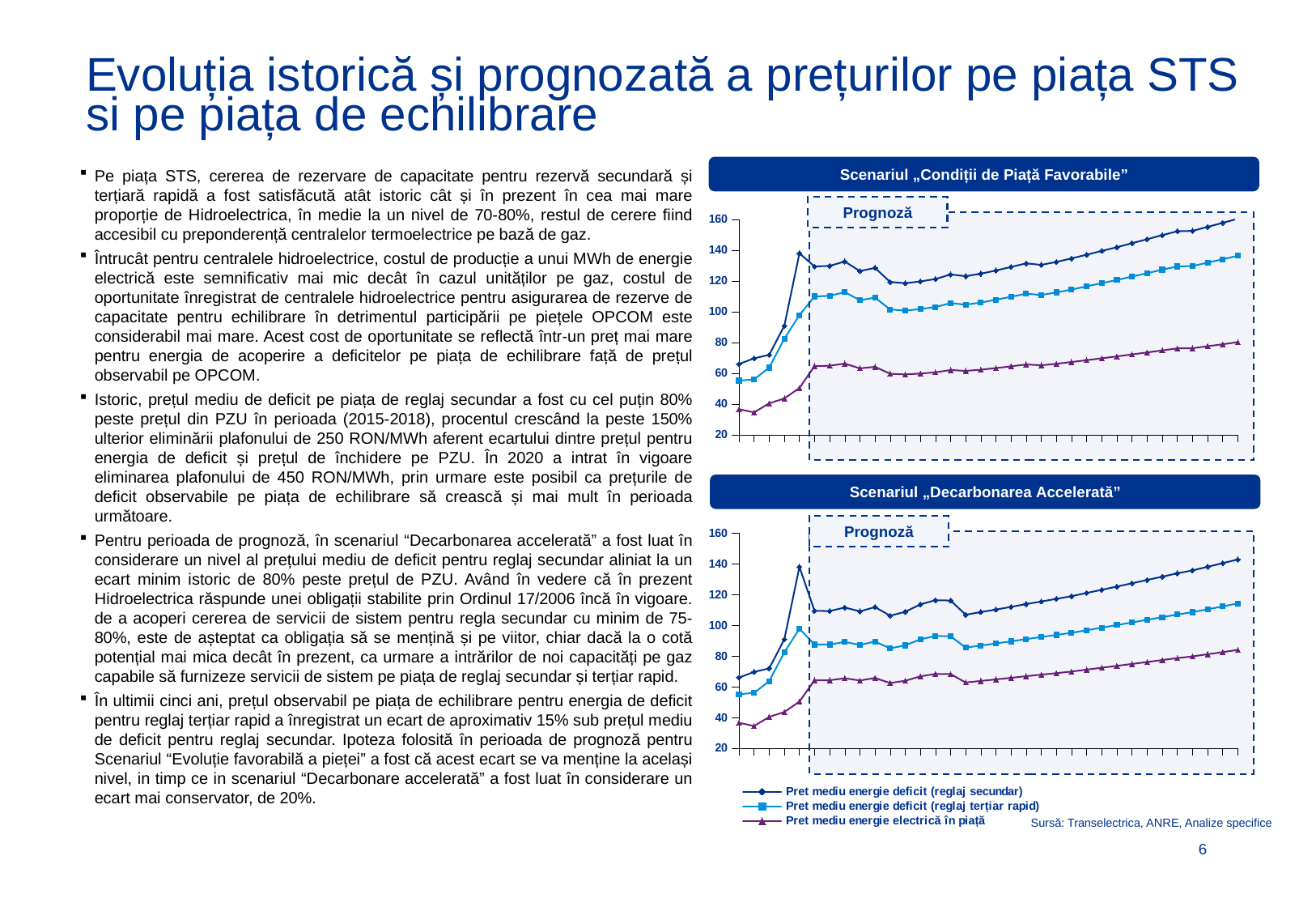

# Evoluția istorică și prognozată a prețurilor pe piața STS si pe piața de echilibrare
Pe piața STS, cererea de rezervare de capacitate pentru rezervă secundară și terțiară rapidă a fost satisfăcută atât istoric cât și în prezent în cea mai mare proporție de Hidroelectrica, în medie la un nivel de 70-80%, restul de cerere fiind accesibil cu preponderență centralelor termoelectrice pe bază de gaz.
Întrucât pentru centralele hidroelectrice, costul de producție a unui MWh de energie electrică este semnificativ mai mic decât în cazul unităților pe gaz, costul de oportunitate înregistrat de centralele hidroelectrice pentru asigurarea de rezerve de capacitate pentru echilibrare în detrimentul participării pe piețele OPCOM este considerabil mai mare. Acest cost de oportunitate se reflectă într-un preț mai mare pentru energia de acoperire a deficitelor pe piața de echilibrare față de prețul observabil pe OPCOM.
Istoric, prețul mediu de deficit pe piața de reglaj secundar a fost cu cel puțin 80% peste prețul din PZU în perioada (2015-2018), procentul crescând la peste 150% ulterior eliminării plafonului de 250 RON/MWh aferent ecartului dintre prețul pentru energia de deficit și prețul de închidere pe PZU. În 2020 a intrat în vigoare eliminarea plafonului de 450 RON/MWh, prin urmare este posibil ca prețurile de deficit observabile pe piața de echilibrare să crească și mai mult în perioada următoare.
Pentru perioada de prognoză, în scenariul “Decarbonarea accelerată” a fost luat în considerare un nivel al prețului mediu de deficit pentru reglaj secundar aliniat la un ecart minim istoric de 80% peste prețul de PZU. Având în vedere că în prezent Hidroelectrica răspunde unei obligații stabilite prin Ordinul 17/2006 încă în vigoare. de a acoperi cererea de servicii de sistem pentru regla secundar cu minim de 75-80%, este de așteptat ca obligația să se mențină și pe viitor, chiar dacă la o cotă potențial mai mica decât în prezent, ca urmare a intrărilor de noi capacități pe gaz capabile să furnizeze servicii de sistem pe piața de reglaj secundar și terțiar rapid.
În ultimii cinci ani, prețul observabil pe piața de echilibrare pentru energia de deficit pentru reglaj terțiar rapid a înregistrat un ecart de aproximativ 15% sub prețul mediu de deficit pentru reglaj secundar. Ipoteza folosită în perioada de prognoză pentru Scenariul “Evoluție favorabilă a pieței” a fost că acest ecart se va menține la același nivel, in timp ce in scenariul “Decarbonare accelerată” a fost luat în considerare un ecart mai conservator, de 20%.
Scenariul „Condiții de Piață Favorabile”

### Chart

| Category | Pret mediu energie deficit (reglaj secundar) | Pret mediu energie deficit (reglaj terțiar rapid) | Pret energie electrica |
|---|---|---|---|
| 2015 | 66.07303277635275 | 55.244044215143504 | 36.73790776152981 |
| 2016 | 69.7430245922895 | 56.080382957108704 | 34.604079451322704 |
| 2017 | 72.02692251750607 | 63.741134998769475 | 40.52012871872331 |
| 2018 | 90.91369395025518 | 82.49085756393228 | 43.687547007628666 |
| 2019 | 138.06339292016017 | 97.84329427632134 | 50.450982045013916 |
| 2020 | 129.4619267058699 | 110.04263769998941 | 64.73096335293495 |
| 2021 | 129.91635294178306 | 110.4289000005156 | 64.95817647089153 |
| 2022 | 132.71255829083864 | 112.80567454721285 | 66.35627914541932 |
| 2023 | 126.54828511765014 | 107.56604235000262 | 63.27414255882507 |
| 2024 | 128.58748298192134 | 109.29936053463314 | 64.29374149096067 |
| 2025 | 119.47333725968453 | 101.55233667073185 | 59.736668629842264 |
| 2026 | 118.5868405869018 | 100.79881449886653 | 59.2934202934509 |
| 2027 | 119.80901068421804 | 101.83765908158533 | 59.90450534210902 |
| 2028 | 121.343409215152 | 103.1418978328792 | 60.671704607576 |
| 2029 | 124.32605910453623 | 105.67715023885579 | 62.163029552268114 |
| 2030 | 123.16226591432476 | 104.68792602717605 | 61.58113295716238 |
| 2031 | 124.80183728361783 | 106.08156169107515 | 62.400918641808914 |
| 2032 | 126.9167039505423 | 107.87919835796095 | 63.45835197527115 |
| 2033 | 129.1964266676881 | 109.81696266753487 | 64.59821333384404 |
| 2034 | 131.54473997142216 | 111.81302897570883 | 65.77236998571108 |
| 2035 | 130.54905691277492 | 110.96669837585867 | 65.27452845638746 |
| 2036 | 132.4872900148505 | 112.61419651262291 | 66.24364500742524 |
| 2037 | 134.7297872273345 | 114.52031914323432 | 67.36489361366725 |
| 2038 | 137.16038519541422 | 116.58632741610208 | 68.58019259770711 |
| 2039 | 139.6254497841613 | 118.6816323165371 | 69.81272489208065 |
| 2040 | 142.0286102103316 | 120.72431867878186 | 71.0143051051658 |
| 2041 | 144.6637993451123 | 122.96422944334545 | 72.33189967255615 |
| 2042 | 147.23214542266984 | 125.14732360926936 | 73.61607271133492 |
| 2043 | 149.8753527009868 | 127.39404979583878 | 74.9376763504934 |
| 2044 | 152.41809941121977 | 129.5553844995368 | 76.20904970560989 |
| 2045 | 152.65048793810143 | 129.75291474738623 | 76.32524396905072 |
| 2046 | 155.25438564335374 | 131.9662277968507 | 77.62719282167687 |
| 2047 | 157.88541468615946 | 134.20260248323555 | 78.94270734307973 |
| 2048 | 160.56033729396455 | 136.47628669986986 | 80.28016864698228 |
Prognoză
Scenariul „Decarbonarea Accelerată”

### Chart

| Category | Pret mediu energie deficit (reglaj secundar) | Pret mediu energie deficit (reglaj terțiar rapid) | Pret energie electrica |
|---|---|---|---|
| 2015 | 66.07303277635275 | 55.244044215143504 | 36.73790776152981 |
| 2016 | 69.7430245922895 | 56.080382957108704 | 34.604079451322704 |
| 2017 | 72.02692251750607 | 63.741134998769475 | 40.52012871872331 |
| 2018 | 90.91369395025518 | 82.49085756393228 | 43.687547007628666 |
| 2019 | 138.06339292016017 | 97.84329427632134 | 50.450982045013916 |
| 2020 | 109.45122005031533 | 87.56097604025227 | 64.38307061783254 |
| 2021 | 109.39547368450253 | 87.51637894760204 | 64.35027863794267 |
| 2022 | 111.61387870522938 | 89.29110296418352 | 65.65522276778199 |
| 2023 | 109.13817679522788 | 87.3105414361823 | 64.19892752660463 |
| 2024 | 111.9187946820368 | 89.53503574562944 | 65.83458510708047 |
| 2025 | 106.3285698986489 | 85.06285591891913 | 62.54621758744052 |
| 2026 | 108.83599087658538 | 87.06879270126831 | 64.02117110387375 |
| 2027 | 113.67635186970504 | 90.94108149576404 | 66.86844227629709 |
| 2028 | 116.3914335716805 | 93.1131468573444 | 68.46554915981206 |
| 2029 | 116.18857244526413 | 92.95085795621131 | 68.34621908544949 |
| 2030 | 106.93497520155015 | 85.54798016124012 | 62.90292658914714 |
| 2031 | 108.65941619115333 | 86.92753295292266 | 63.9173036418549 |
| 2032 | 110.30392796107078 | 88.24314236885664 | 64.88466350651223 |
| 2033 | 112.08403953173388 | 89.6672316253871 | 65.93178795984346 |
| 2034 | 113.85527714245939 | 91.08422171396751 | 66.97369243674082 |
| 2035 | 115.57240909384811 | 92.45792727507849 | 67.98377005520477 |
| 2036 | 117.2837933442364 | 93.82703467538913 | 68.99046667308023 |
| 2037 | 119.0096836303467 | 95.20774690427737 | 70.00569625314512 |
| 2038 | 121.08774879094128 | 96.87019903275302 | 71.22808752408311 |
| 2039 | 123.18247396181707 | 98.54597916945366 | 72.46027880106887 |
| 2040 | 125.28018991540011 | 100.2241519323201 | 73.69422936200007 |
| 2041 | 127.40415546547875 | 101.92332437238301 | 74.94362086204633 |
| 2042 | 129.5293948265842 | 103.62351586126736 | 76.19376166269659 |
| 2043 | 131.70084284124854 | 105.36067427299884 | 77.47108402426385 |
| 2044 | 133.88174635395066 | 107.10539708316054 | 78.7539684435004 |
| 2045 | 135.77132133405505 | 108.61705706724405 | 79.86548313767943 |
| 2046 | 138.11645394046556 | 110.49316315237246 | 81.24497290615622 |
| 2047 | 140.48382091435124 | 112.387056731481 | 82.63754171432426 |
| 2048 | 142.8867980088273 | 114.30943840706185 | 84.05105765225136 |
Prognoză

### Chart

| Category | Pret mediu energie deficit (reglaj secundar) | Pret mediu energie deficit (reglaj terțiar rapid) | Pret mediu energie electrică în piață |
|---|---|---|---|
| 2015 | 66.07303277635275 | 55.244044215143504 | 36.73790776152981 |
| 2016 | 69.7430245922895 | 56.080382957108704 | 34.604079451322704 |
| 2017 | 72.02692251750607 | 63.741134998769475 | 40.52012871872331 |
| 2018 | 90.91369395025518 | 82.49085756393228 | 43.687547007628666 |
| 2019 | 138.06339292016017 | 97.84329427632134 | 50.450982045013916 |
| 2020 | 109.45122005031533 | 87.56097604025227 | 64.38307061783254 |
| 2021 | 109.39547368450253 | 87.51637894760204 | 64.35027863794267 |
| 2022 | 111.61387870522938 | 89.29110296418352 | 65.65522276778199 |
| 2023 | 109.13817679522788 | 87.3105414361823 | 64.19892752660463 |
| 2024 | 111.9187946820368 | 89.53503574562944 | 65.83458510708047 |
| 2025 | 106.3285698986489 | 85.06285591891913 | 62.54621758744052 |
| 2026 | 108.83599087658538 | 87.06879270126831 | 64.02117110387375 |
| 2027 | 113.67635186970504 | 90.94108149576404 | 66.86844227629709 |
| 2028 | 116.3914335716805 | 93.1131468573444 | 68.46554915981206 |
| 2029 | 116.18857244526413 | 92.95085795621131 | 68.34621908544949 |
| 2030 | 106.93497520155015 | 85.54798016124012 | 62.90292658914714 |
| 2031 | 108.65941619115333 | 86.92753295292266 | 63.9173036418549 |
| 2032 | 110.30392796107078 | 88.24314236885664 | 64.88466350651223 |
| 2033 | 112.08403953173388 | 89.6672316253871 | 65.93178795984346 |
| 2034 | 113.85527714245939 | 91.08422171396751 | 66.97369243674082 |
| 2035 | 115.57240909384811 | 92.45792727507849 | 67.98377005520477 |
| 2036 | 117.2837933442364 | 93.82703467538913 | 68.99046667308023 |
| 2037 | 119.0096836303467 | 95.20774690427737 | 70.00569625314512 |
| 2038 | 121.08774879094128 | 96.87019903275302 | 71.22808752408311 |
| 2039 | 123.18247396181707 | 98.54597916945366 | 72.46027880106887 |
| 2040 | 125.28018991540011 | 100.2241519323201 | 73.69422936200007 |
| 2041 | 127.40415546547875 | 101.92332437238301 | 74.94362086204633 |
| 2042 | 129.5293948265842 | 103.62351586126736 | 76.19376166269659 |
| 2043 | 131.70084284124854 | 105.36067427299884 | 77.47108402426385 |
| 2044 | 133.88174635395066 | 107.10539708316054 | 78.7539684435004 |
| 2045 | 135.77132133405505 | 108.61705706724405 | 79.86548313767943 |
| 2046 | 138.11645394046556 | 110.49316315237246 | 81.24497290615622 |
| 2047 | 140.48382091435124 | 112.387056731481 | 82.63754171432426 |
| 2048 | 142.8867980088273 | 114.30943840706185 | 84.05105765225136 |
Sursă: Transelectrica, ANRE, Analize specifice